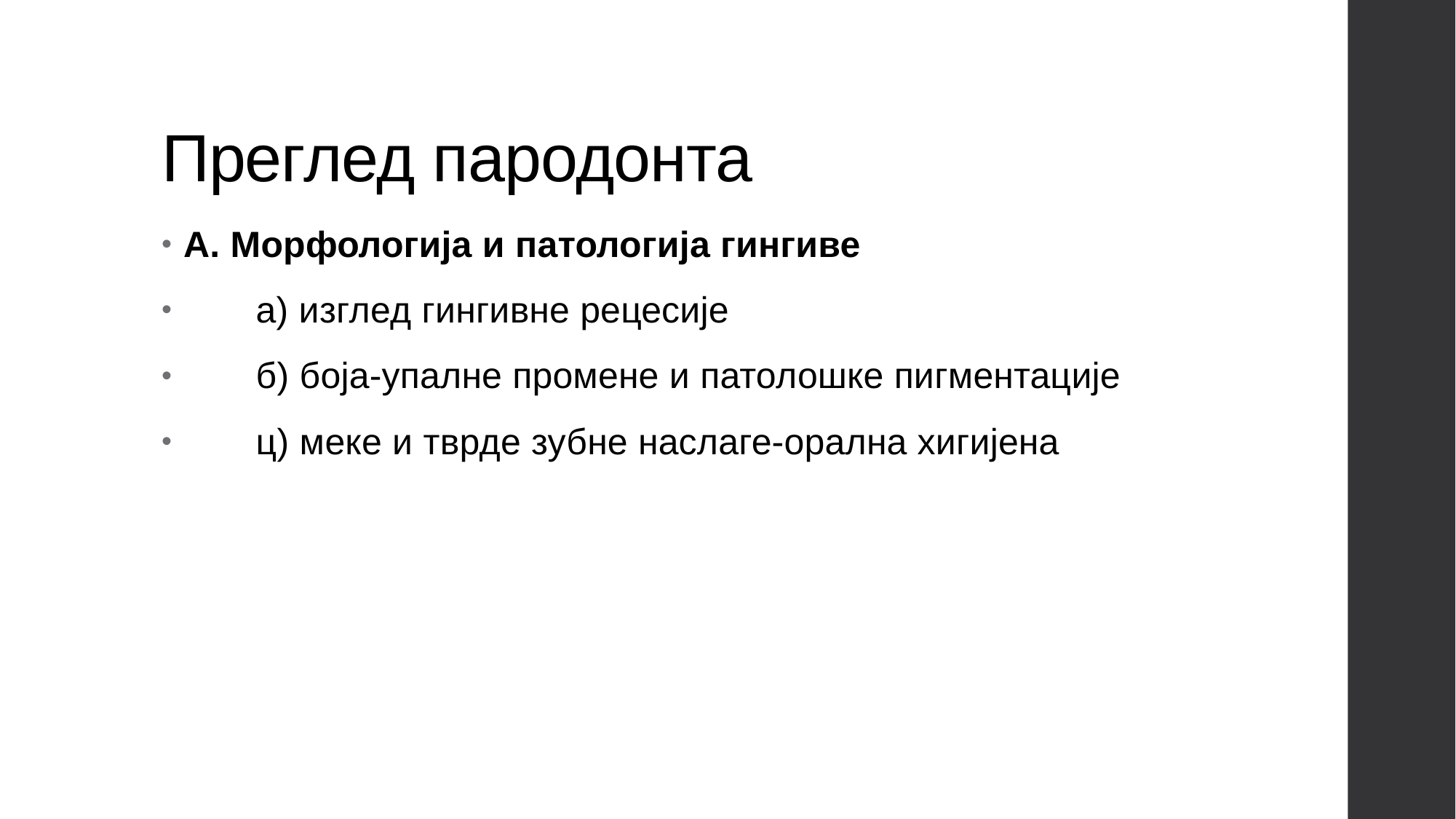

# Преглед пародонта
А. Морфологија и патологија гингиве
       а) изглед гингивне рецесије
       б) боја-упалне промене и патолошке пигментације
       ц) меке и тврде зубне наслаге-орална хигијена